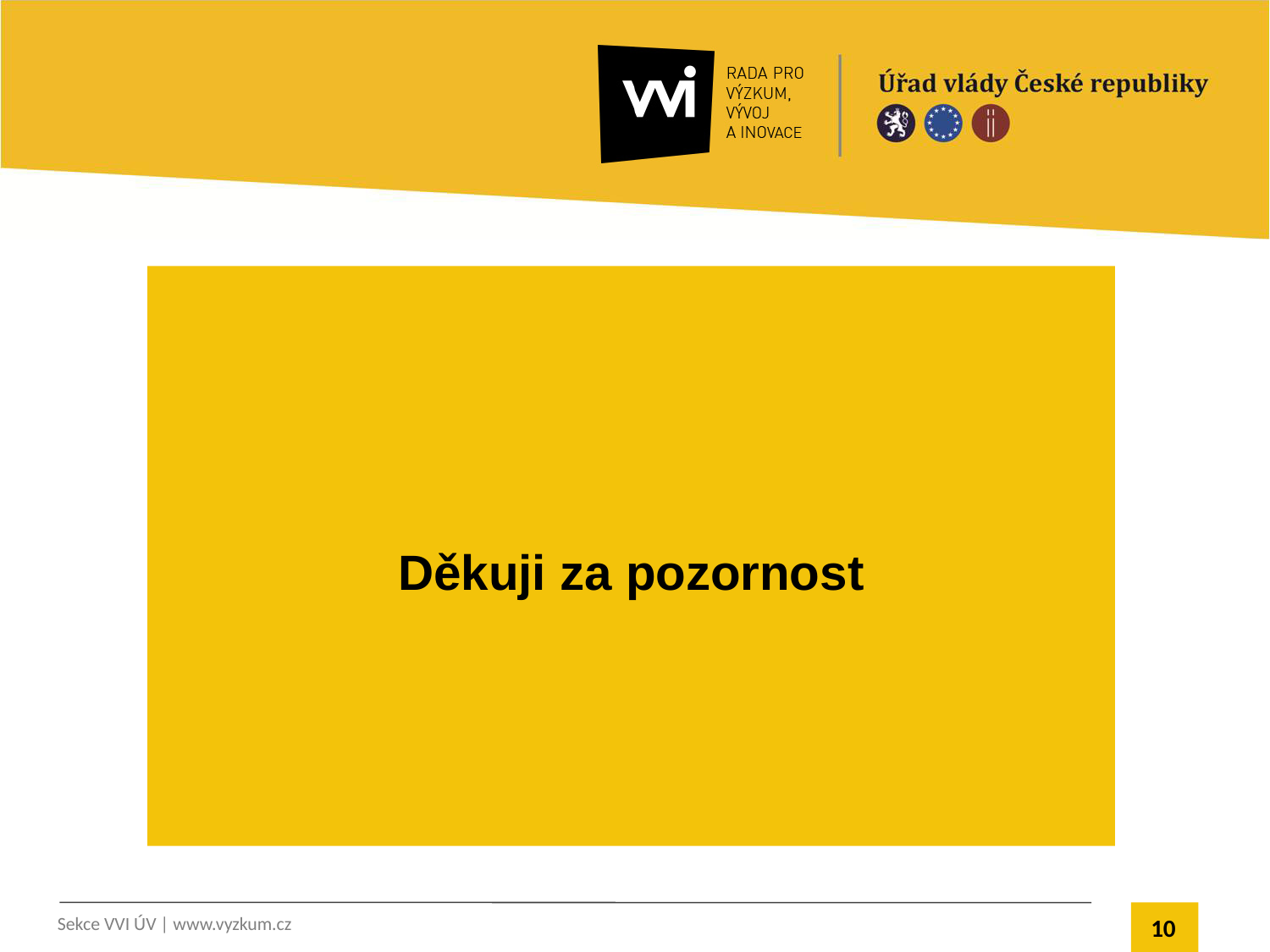

Děkuji za pozornost

10
Sekce VVI ÚV
Sekce VVI ÚV | www.vyzkum.cz